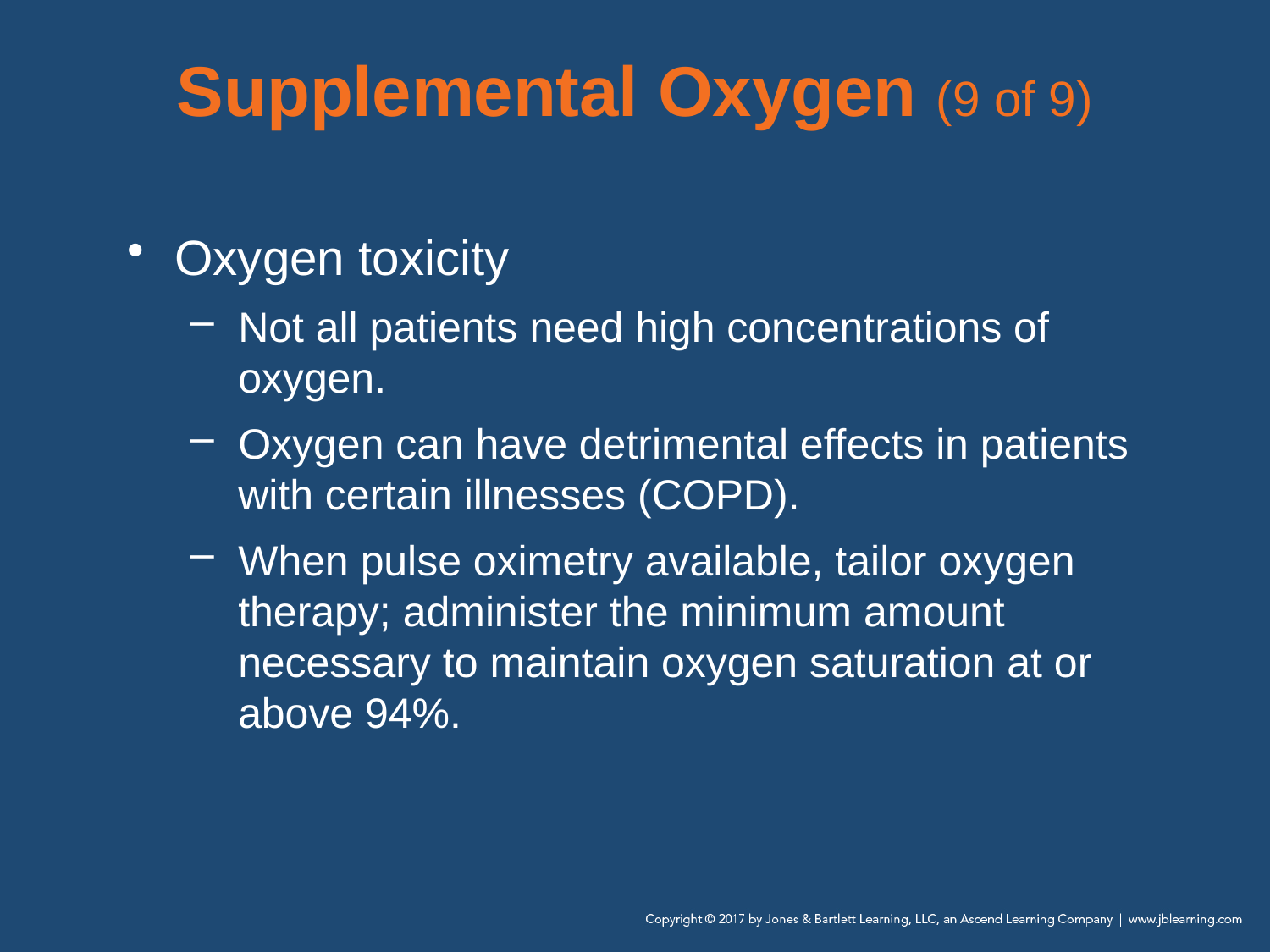

# Supplemental Oxygen (9 of 9)
Oxygen toxicity
Not all patients need high concentrations of oxygen.
Oxygen can have detrimental effects in patients with certain illnesses (COPD).
When pulse oximetry available, tailor oxygen therapy; administer the minimum amount necessary to maintain oxygen saturation at or above 94%.